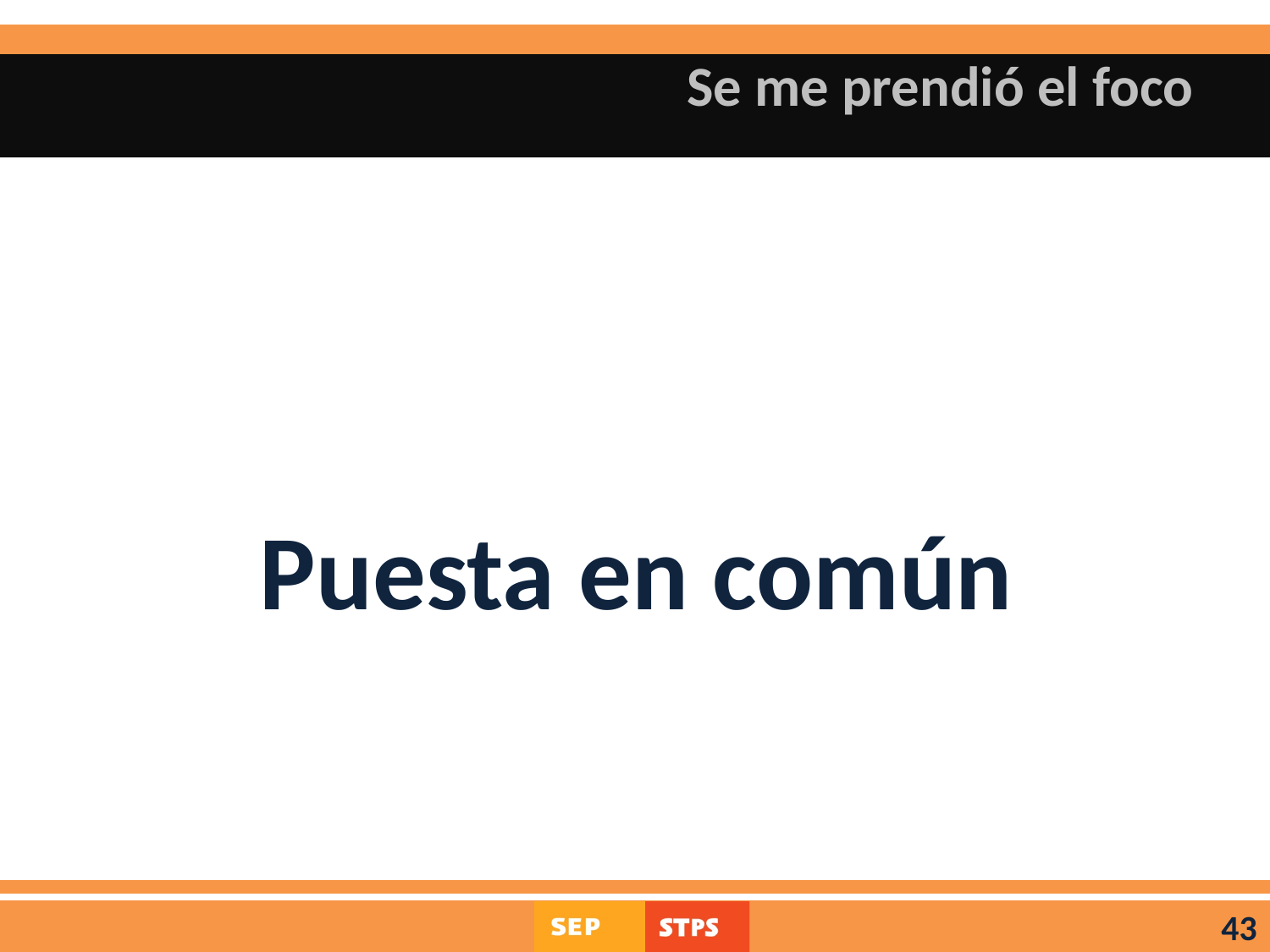

# Se me prendió el foco
Puesta en común
43